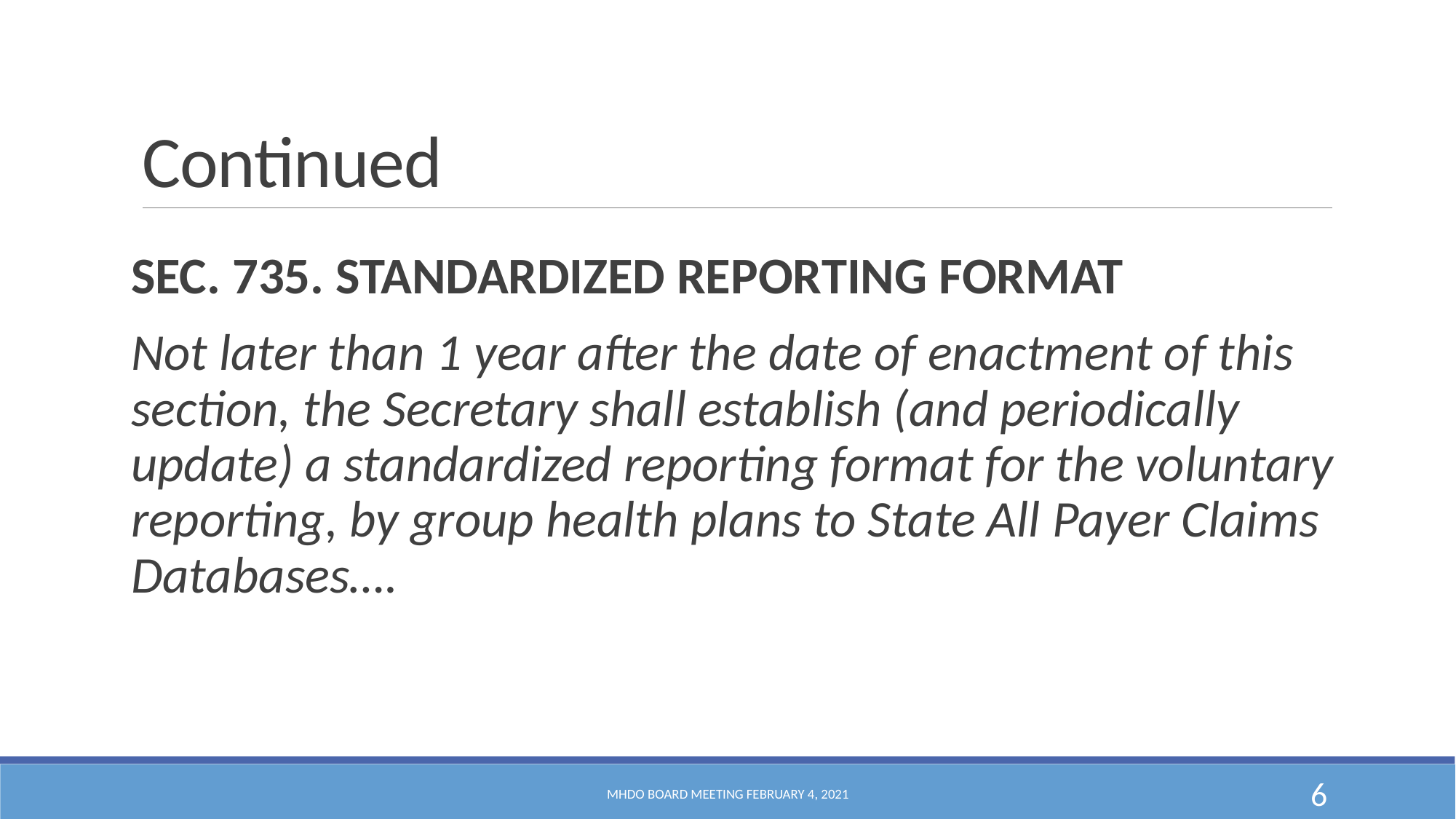

# Continued
SEC. 735. STANDARDIZED REPORTING FORMAT
Not later than 1 year after the date of enactment of this section, the Secretary shall establish (and periodically update) a standardized reporting format for the voluntary reporting, by group health plans to State All Payer Claims Databases….
MHDO Board Meeting February 4, 2021
6